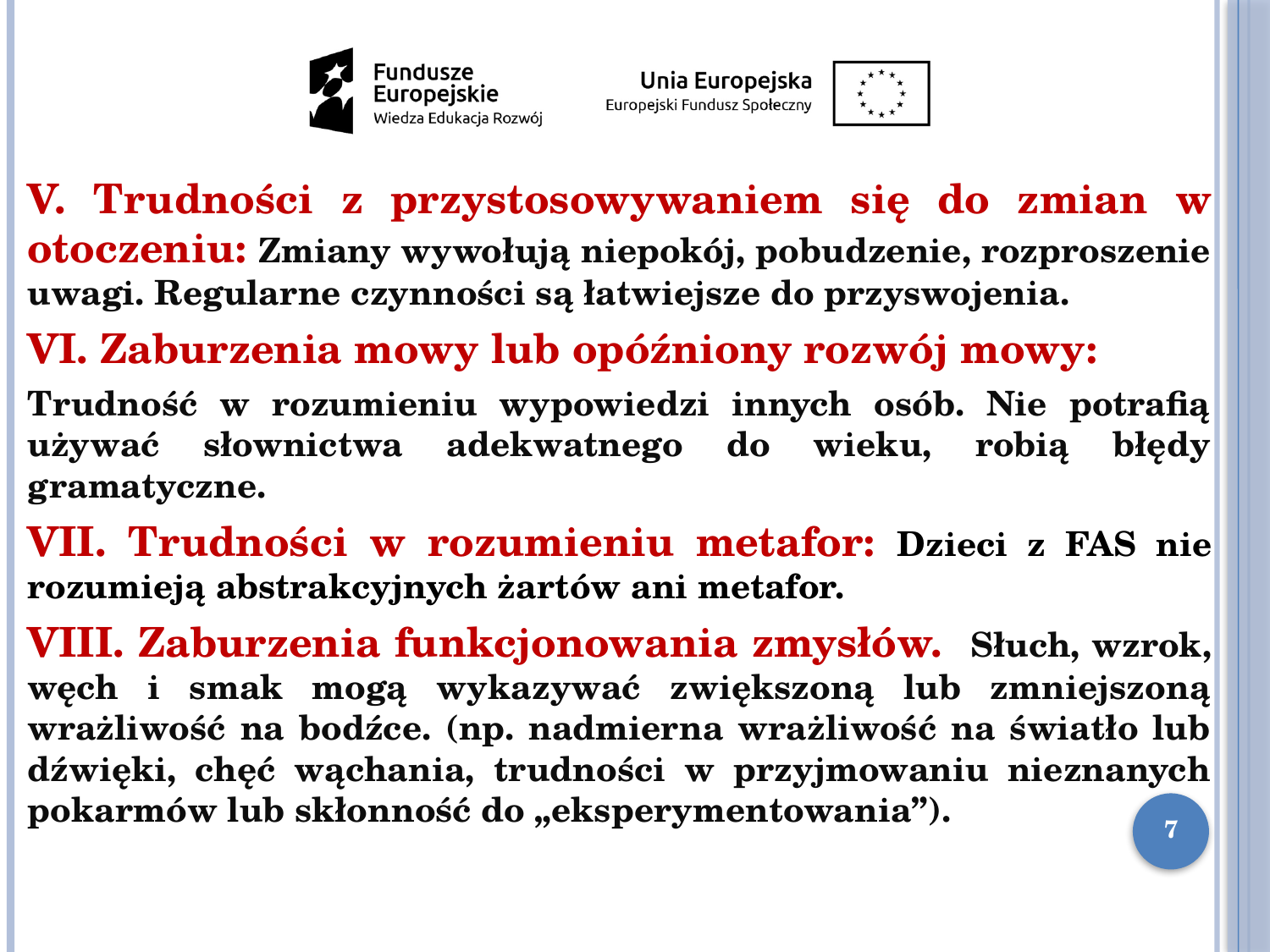

V. Trudności z przystosowywaniem się do zmian w otoczeniu: Zmiany wywołują niepokój, pobudzenie, rozproszenie uwagi. Regularne czynności są łatwiejsze do przyswojenia.
VI. Zaburzenia mowy lub opóźniony rozwój mowy:
Trudność w rozumieniu wypowiedzi innych osób. Nie potrafią używać słownictwa adekwatnego do wieku, robią błędy gramatyczne.
VII. Trudności w rozumieniu metafor: Dzieci z FAS nie rozumieją abstrakcyjnych żartów ani metafor.
VIII. Zaburzenia funkcjonowania zmysłów.  Słuch, wzrok, węch i smak mogą wykazywać zwiększoną lub zmniejszoną wrażliwość na bodźce. (np. nadmierna wrażliwość na światło lub dźwięki, chęć wąchania, trudności w przyjmowaniu nieznanych pokarmów lub skłonność do „eksperymentowania”).
7